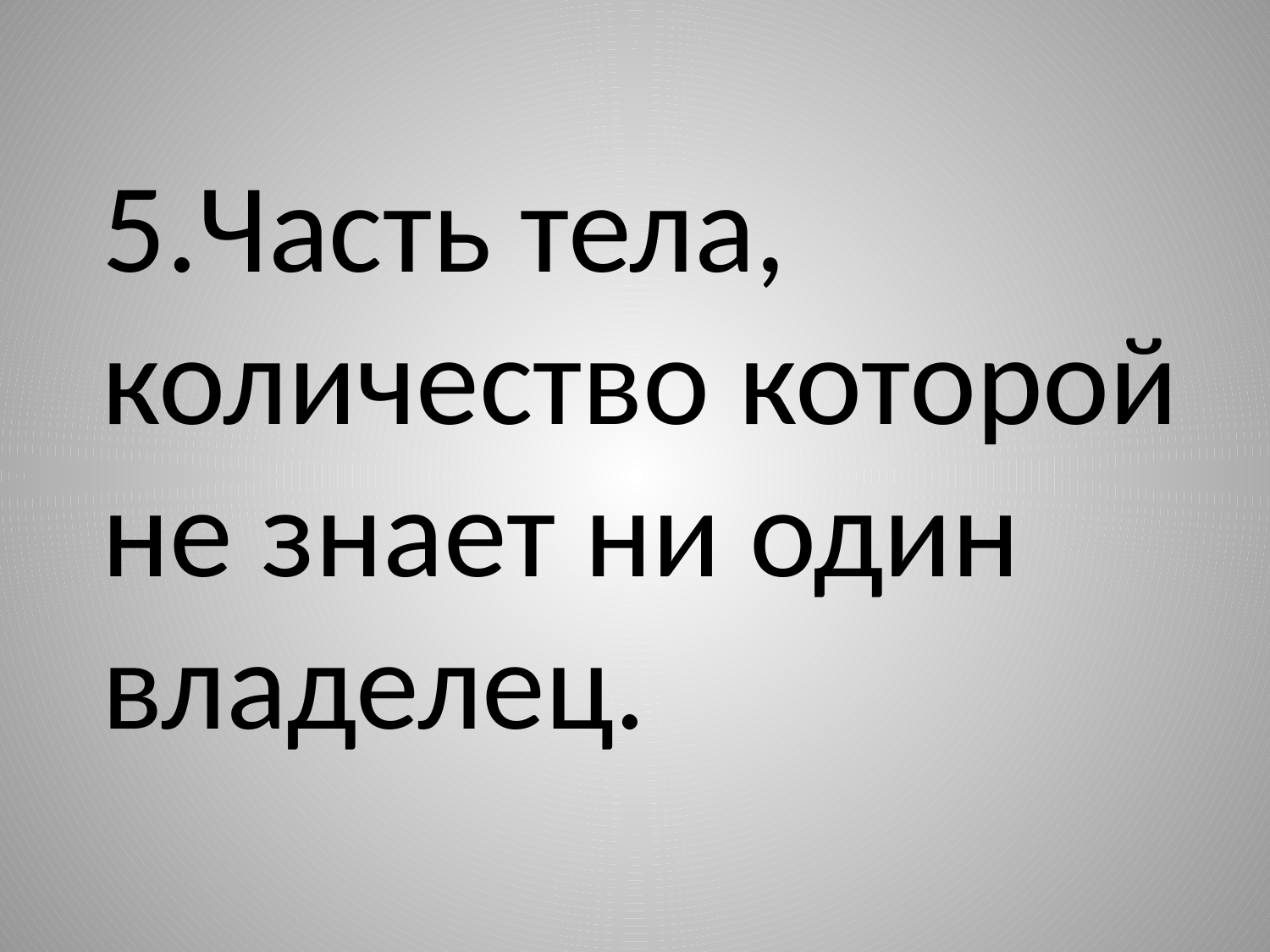

5.Часть тела, количество которой не знает ни один владелец.